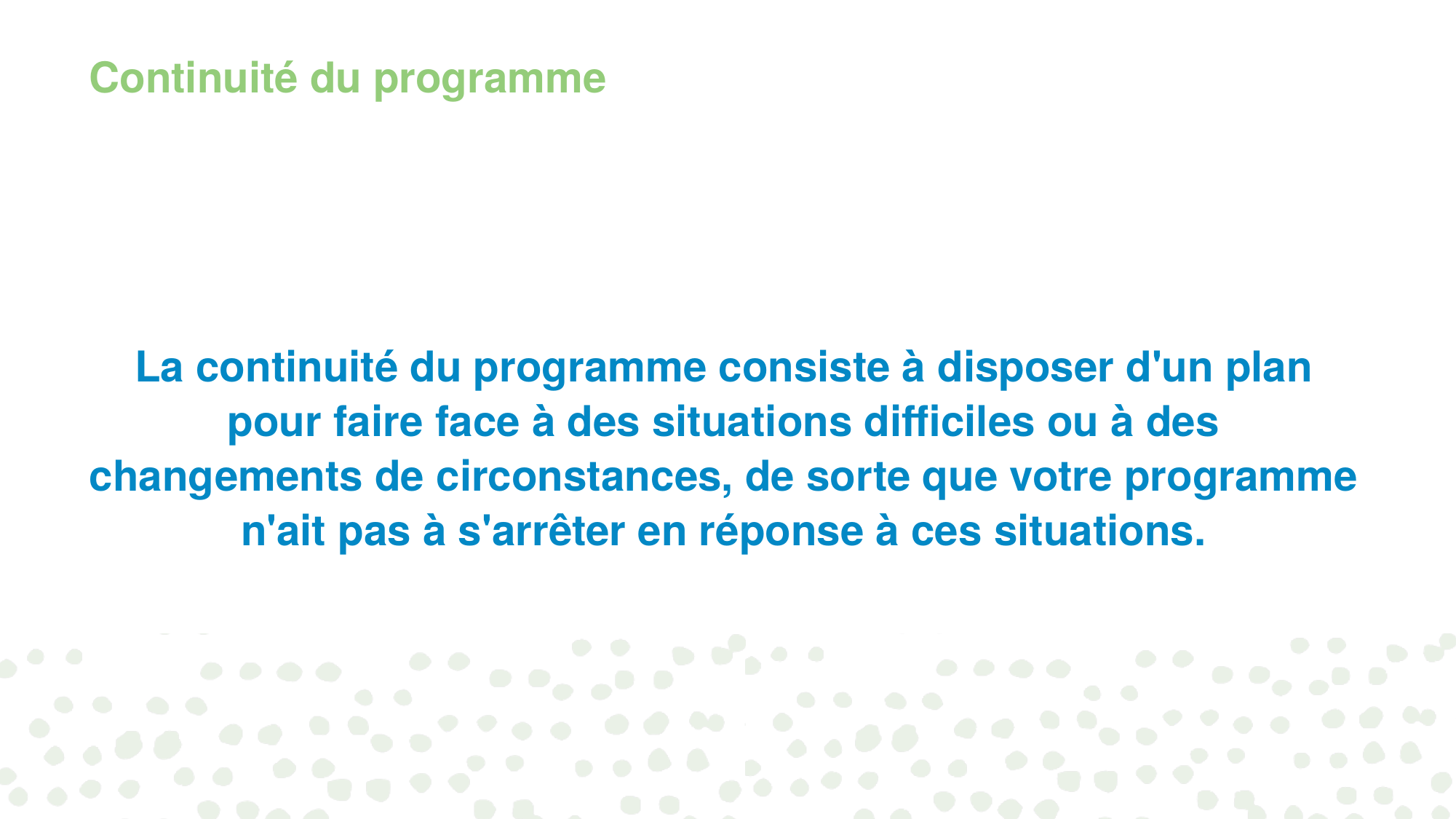

# Continuité du programme

La continuité du programme consiste à disposer d'un plan pour faire face à des situations difficiles ou à des changements de circonstances, de sorte que votre programme n'ait pas à s'arrêter en réponse à ces situations.